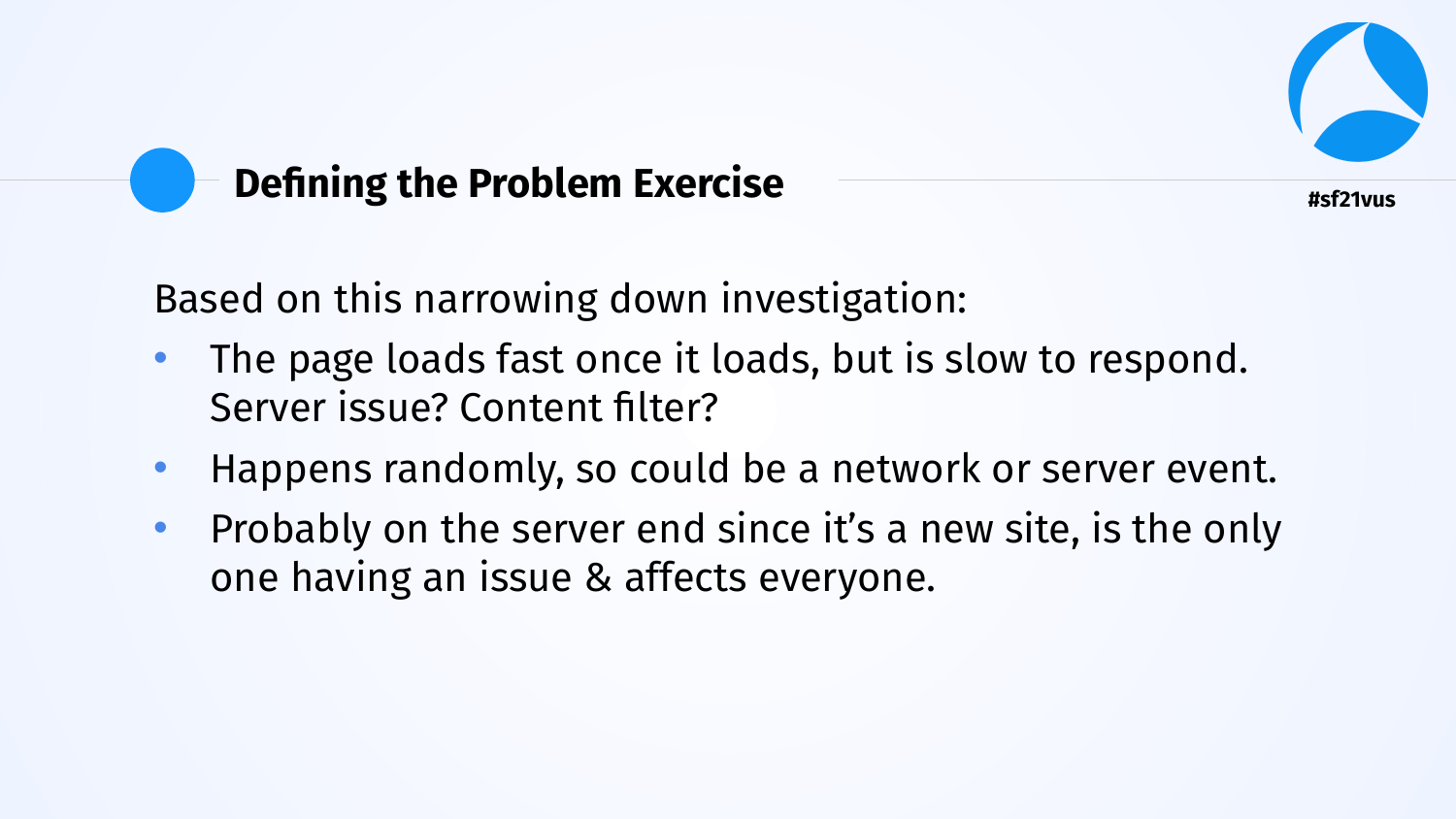

# Defining the Problem Exercise
Based on this narrowing down investigation:
The page loads fast once it loads, but is slow to respond. Server issue? Content filter?
Happens randomly, so could be a network or server event.
Probably on the server end since it’s a new site, is the only one having an issue & affects everyone.